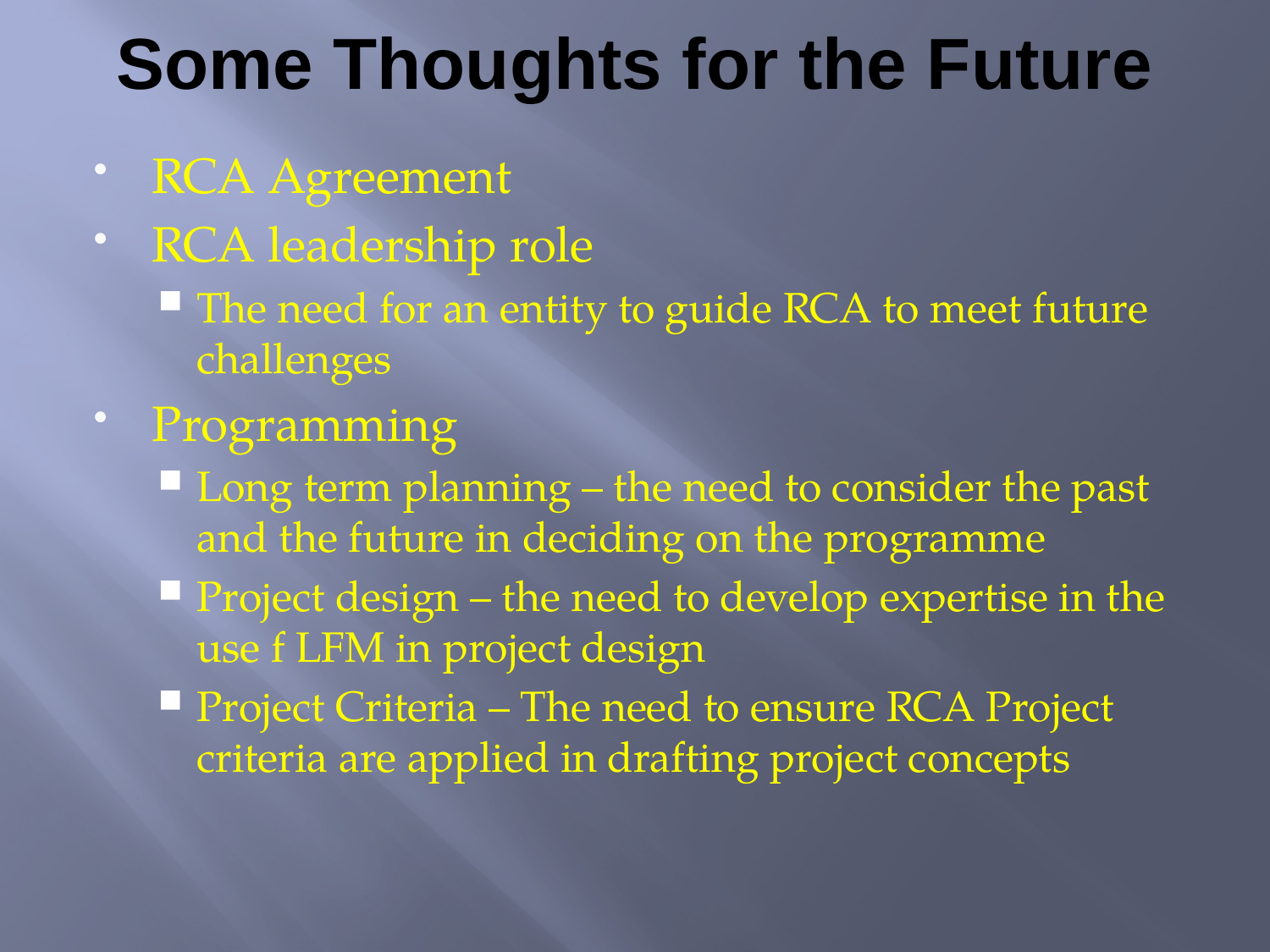

# Some Thoughts for the Future
RCA Agreement
RCA leadership role
The need for an entity to guide RCA to meet future challenges
Programming
Long term planning – the need to consider the past and the future in deciding on the programme
Project design – the need to develop expertise in the use f LFM in project design
Project Criteria – The need to ensure RCA Project criteria are applied in drafting project concepts